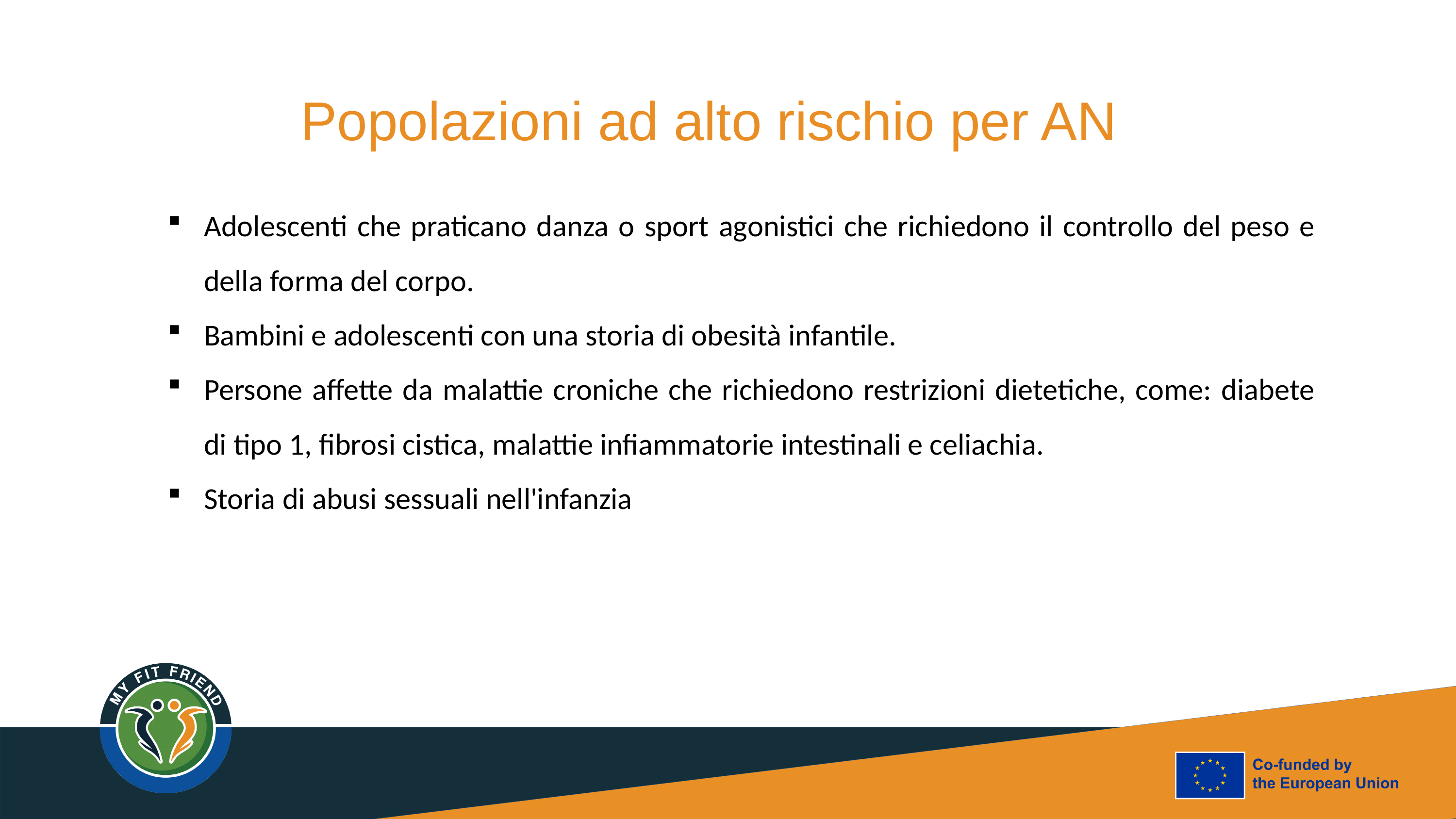

Popolazioni ad alto rischio per AN

Adolescenti che praticano danza o sport agonistici che richiedono il controllo del peso e della forma del corpo.
Bambini e adolescenti con una storia di obesità infantile.
Persone affette da malattie croniche che richiedono restrizioni dietetiche, come: diabete di tipo 1, fibrosi cistica, malattie infiammatorie intestinali e celiachia.
Storia di abusi sessuali nell'infanzia